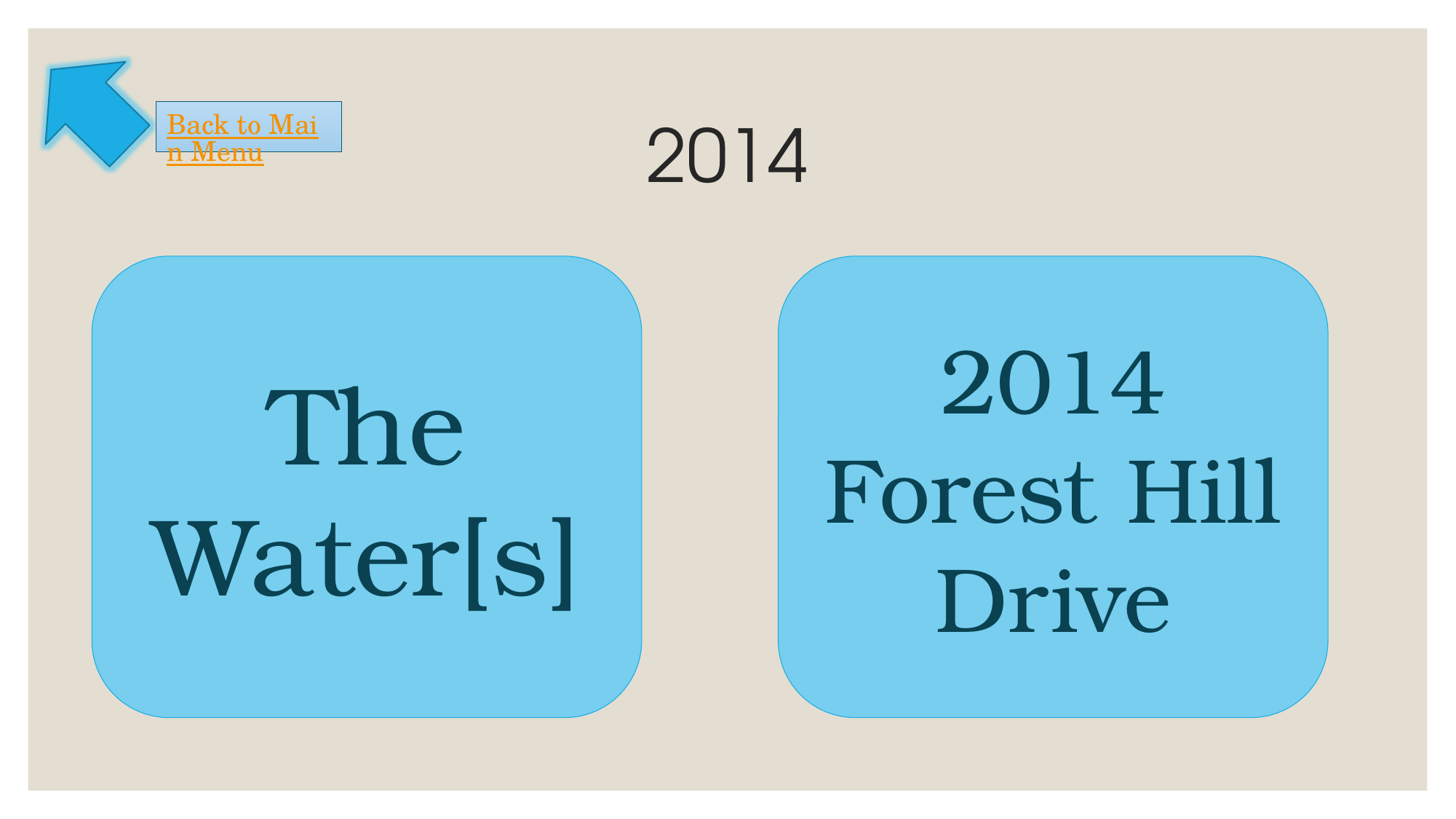

# 2014
Back to Main Menu
The Water[s]
2014 Forest Hill Drive